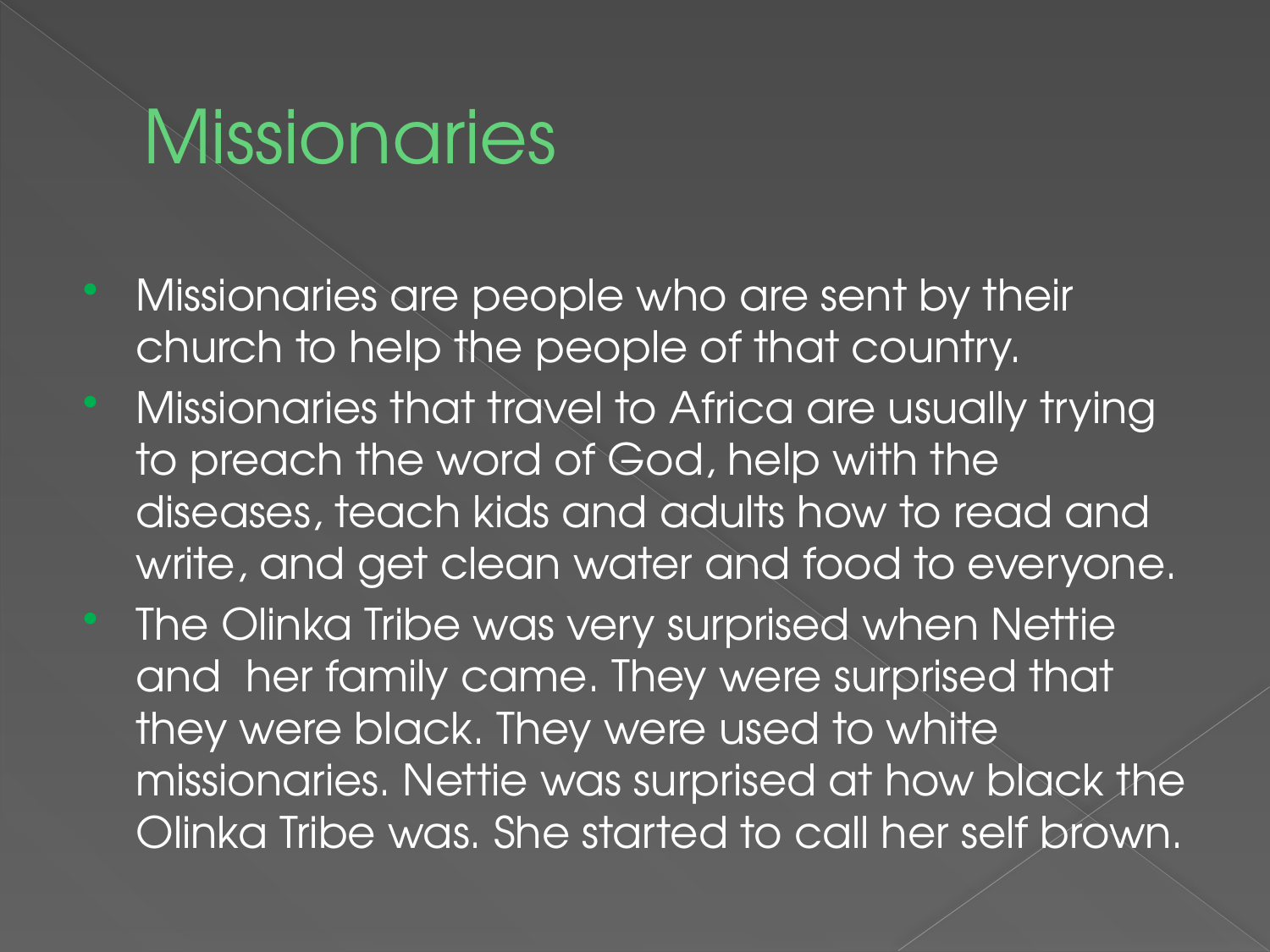

# Missionaries
Missionaries are people who are sent by their church to help the people of that country.
Missionaries that travel to Africa are usually trying to preach the word of God, help with the diseases, teach kids and adults how to read and write, and get clean water and food to everyone.
The Olinka Tribe was very surprised when Nettie and  her family came. They were surprised that they were black. They were used to white missionaries. Nettie was surprised at how black the Olinka Tribe was. She started to call her self brown.